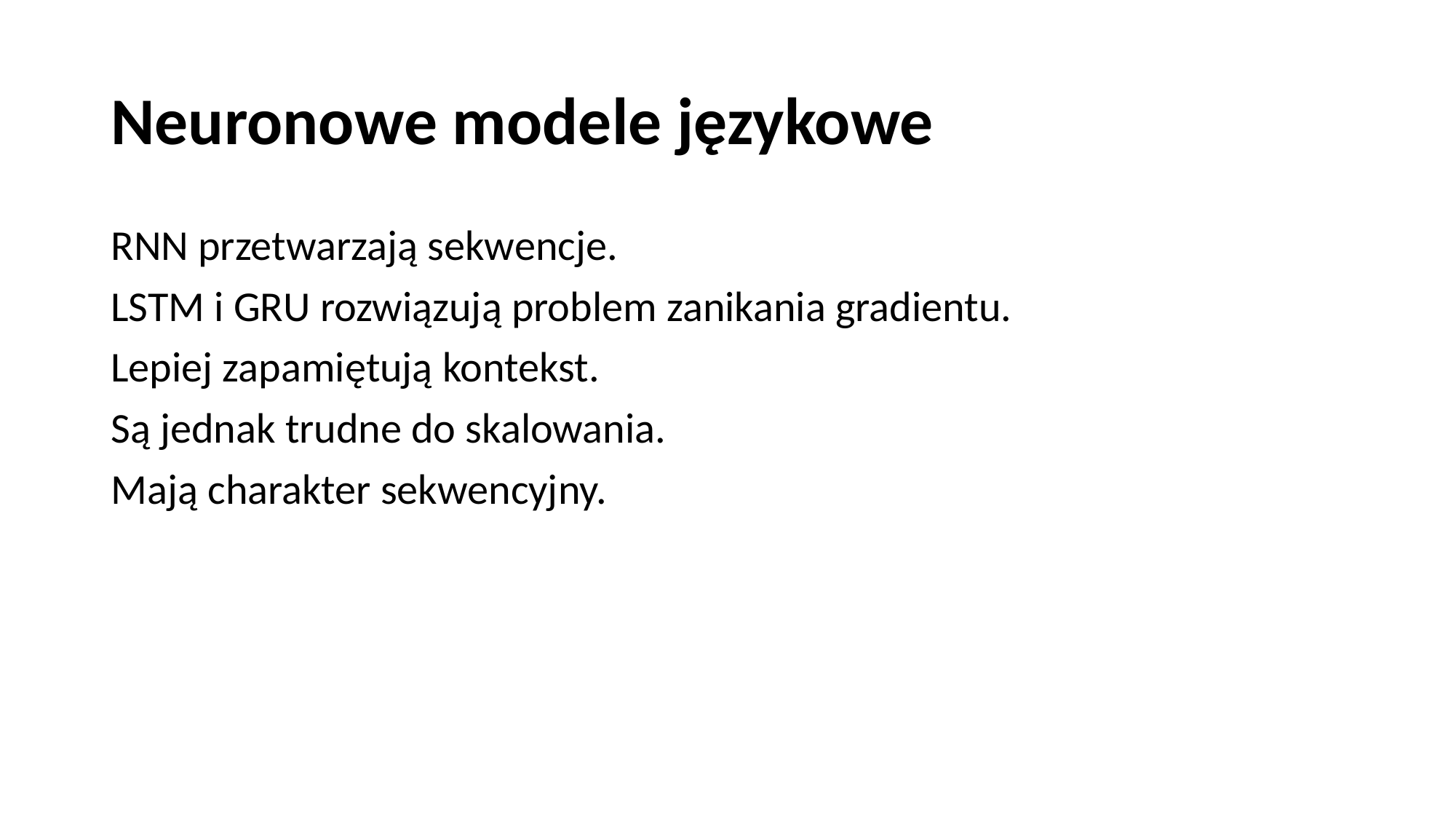

# Neuronowe modele językowe
RNN przetwarzają sekwencje.
LSTM i GRU rozwiązują problem zanikania gradientu.
Lepiej zapamiętują kontekst.
Są jednak trudne do skalowania.
Mają charakter sekwencyjny.